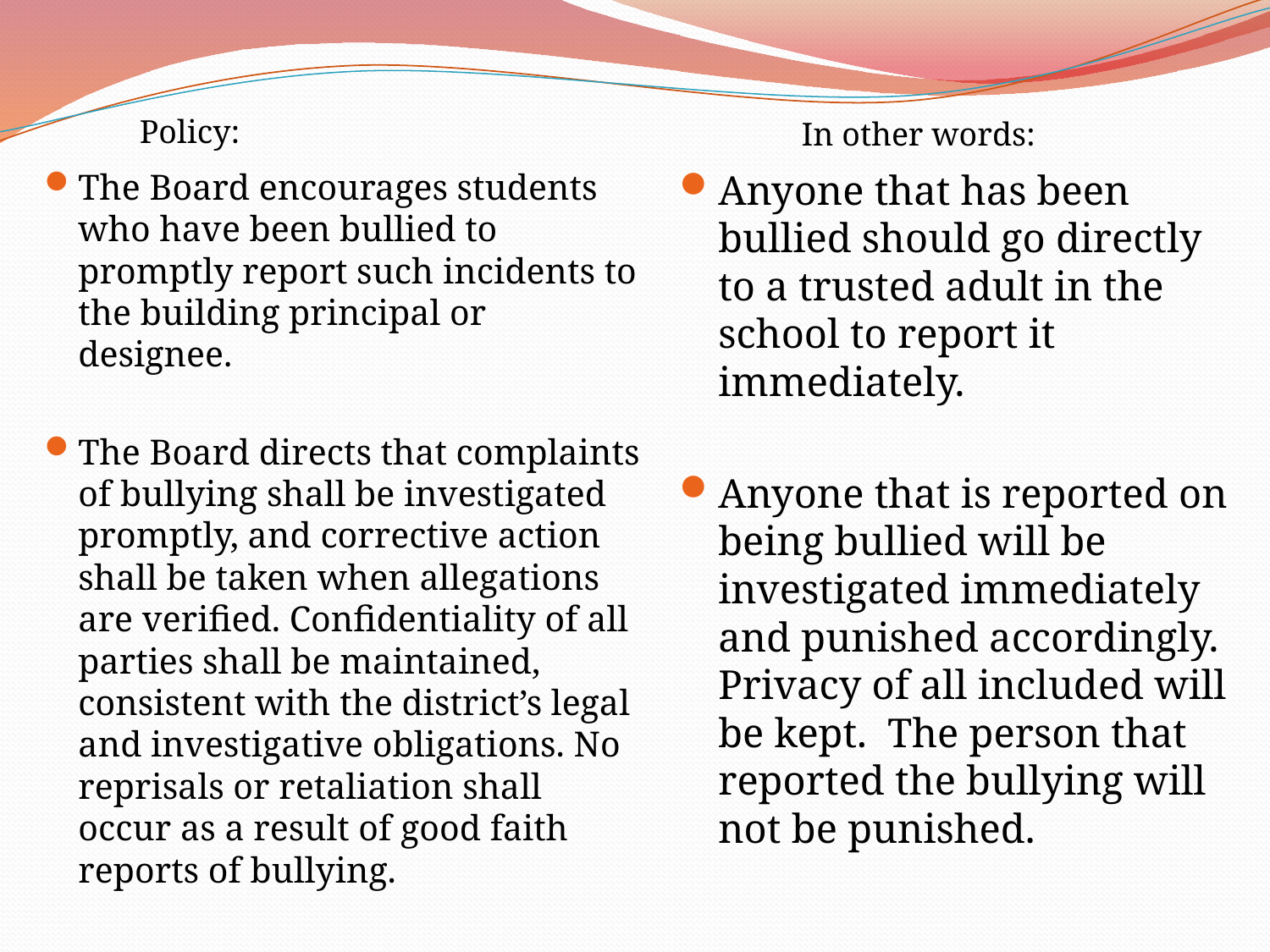

Policy:
In other words:
The Board encourages students who have been bullied to promptly report such incidents to the building principal or designee.

The Board directs that complaints of bullying shall be investigated promptly, and corrective action shall be taken when allegations are verified. Confidentiality of all parties shall be maintained, consistent with the district’s legal and investigative obligations. No reprisals or retaliation shall occur as a result of good faith reports of bullying.
Anyone that has been bullied should go directly to a trusted adult in the school to report it immediately.

Anyone that is reported on being bullied will be investigated immediately and punished accordingly. Privacy of all included will be kept.  The person that reported the bullying will not be punished.